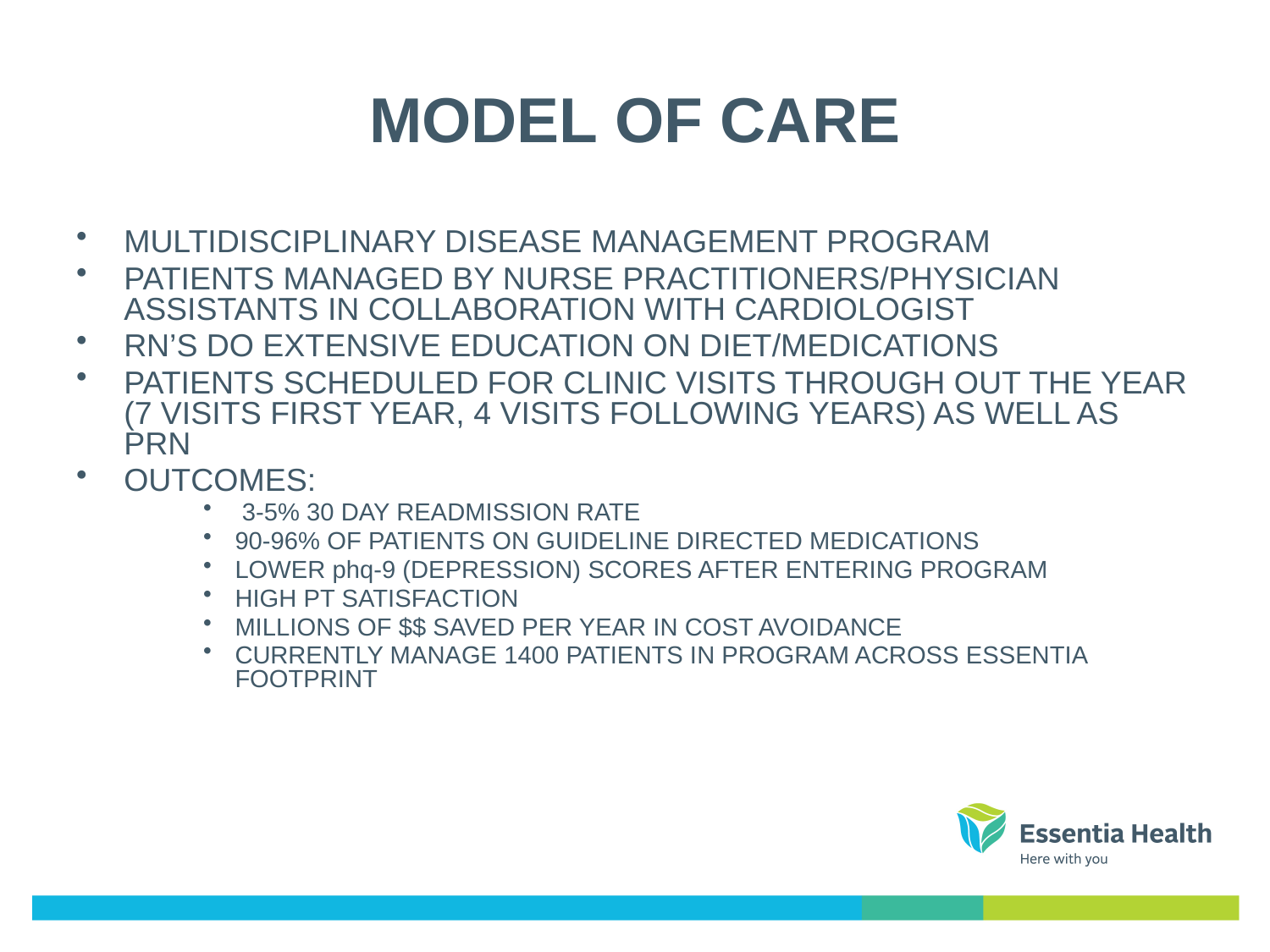

# MODEL OF CARE
MULTIDISCIPLINARY DISEASE MANAGEMENT PROGRAM
PATIENTS MANAGED BY NURSE PRACTITIONERS/PHYSICIAN ASSISTANTS IN COLLABORATION WITH CARDIOLOGIST
RN’S DO EXTENSIVE EDUCATION ON DIET/MEDICATIONS
PATIENTS SCHEDULED FOR CLINIC VISITS THROUGH OUT THE YEAR (7 VISITS FIRST YEAR, 4 VISITS FOLLOWING YEARS) AS WELL AS PRN
OUTCOMES:
 3-5% 30 DAY READMISSION RATE
90-96% OF PATIENTS ON GUIDELINE DIRECTED MEDICATIONS
LOWER phq-9 (DEPRESSION) SCORES AFTER ENTERING PROGRAM
HIGH PT SATISFACTION
MILLIONS OF $$ SAVED PER YEAR IN COST AVOIDANCE
CURRENTLY MANAGE 1400 PATIENTS IN PROGRAM ACROSS ESSENTIA FOOTPRINT